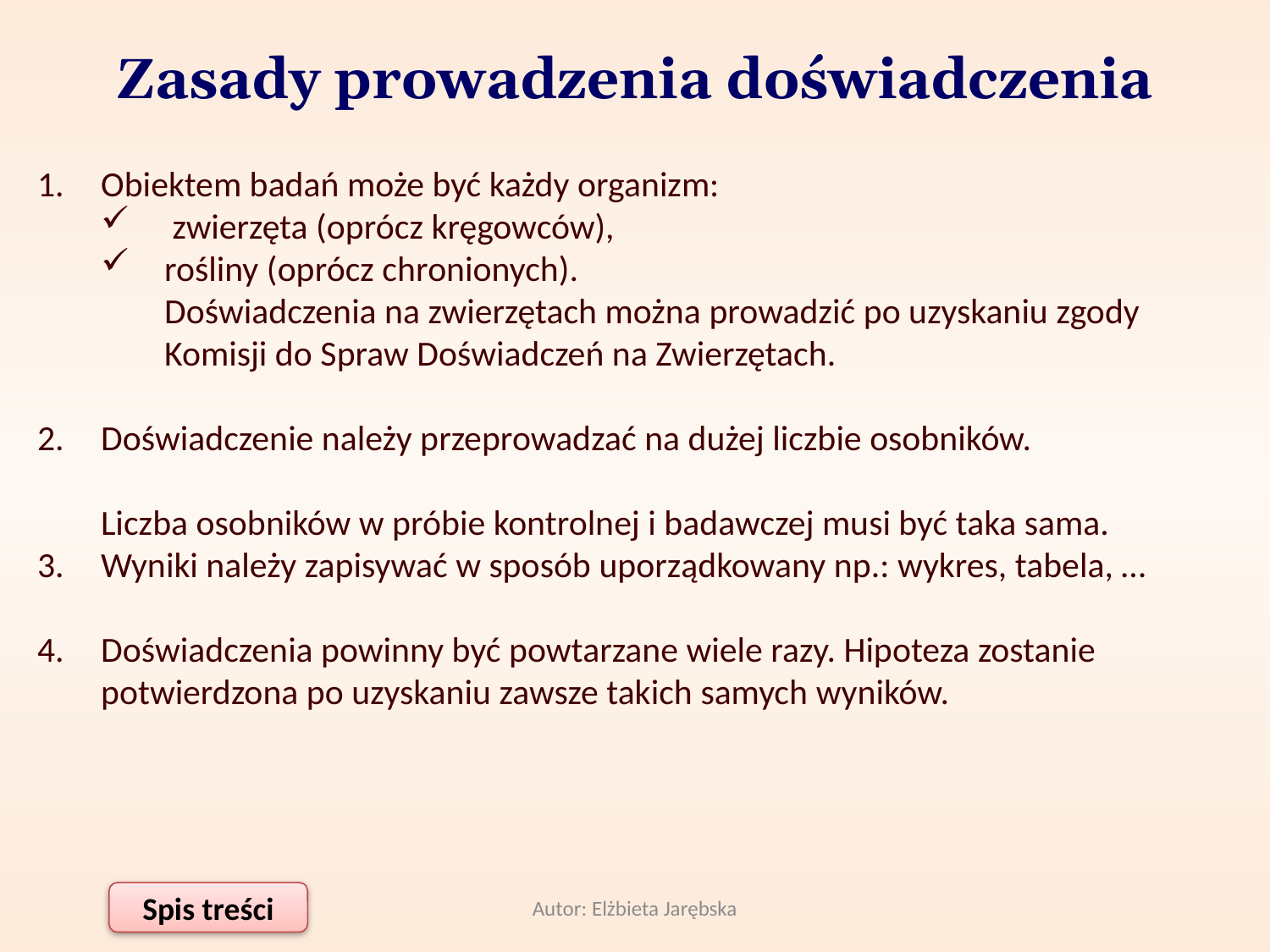

Zasady prowadzenia doświadczenia
Obiektem badań może być każdy organizm:
 zwierzęta (oprócz kręgowców),
rośliny (oprócz chronionych).
Doświadczenia na zwierzętach można prowadzić po uzyskaniu zgody Komisji do Spraw Doświadczeń na Zwierzętach.
Doświadczenie należy przeprowadzać na dużej liczbie osobników.
Liczba osobników w próbie kontrolnej i badawczej musi być taka sama.
Wyniki należy zapisywać w sposób uporządkowany np.: wykres, tabela, …
Doświadczenia powinny być powtarzane wiele razy. Hipoteza zostanie potwierdzona po uzyskaniu zawsze takich samych wyników.
Autor: Elżbieta Jarębska
Spis treści